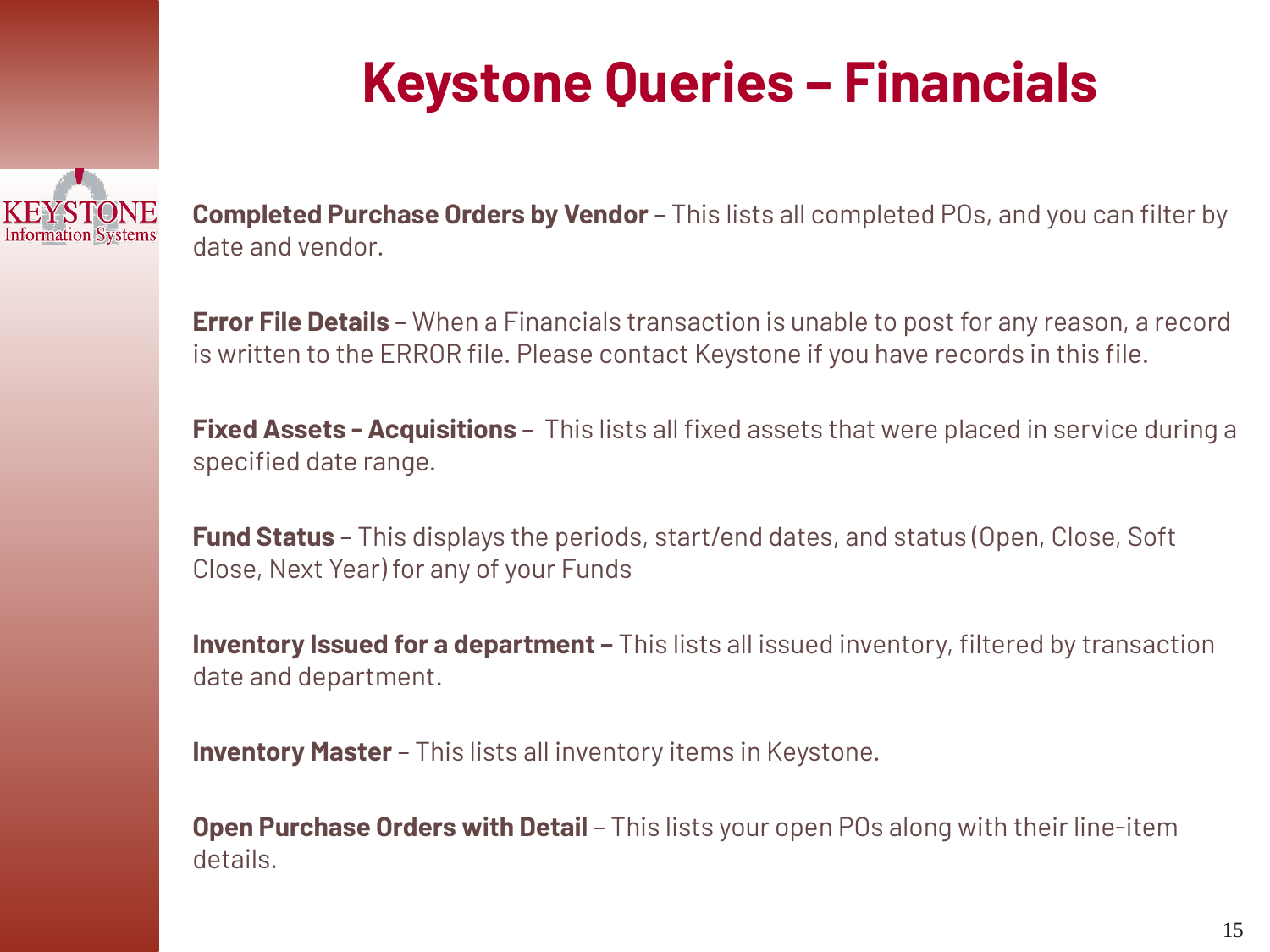

Keystone Queries – Financials
Completed Purchase Orders by Vendor – This lists all completed POs, and you can filter by date and vendor.

Error File Details – When a Financials transaction is unable to post for any reason, a record is written to the ERROR file. Please contact Keystone if you have records in this file.

Fixed Assets - Acquisitions –  This lists all fixed assets that were placed in service during a specified date range.

Fund Status – This displays the periods, start/end dates, and status (Open, Close, Soft Close, Next Year) for any of your Funds

Inventory Issued for a department – This lists all issued inventory, filtered by transaction date and department.

Inventory Master – This lists all inventory items in Keystone.

Open Purchase Orders with Detail – This lists your open POs along with their line-item details.
15